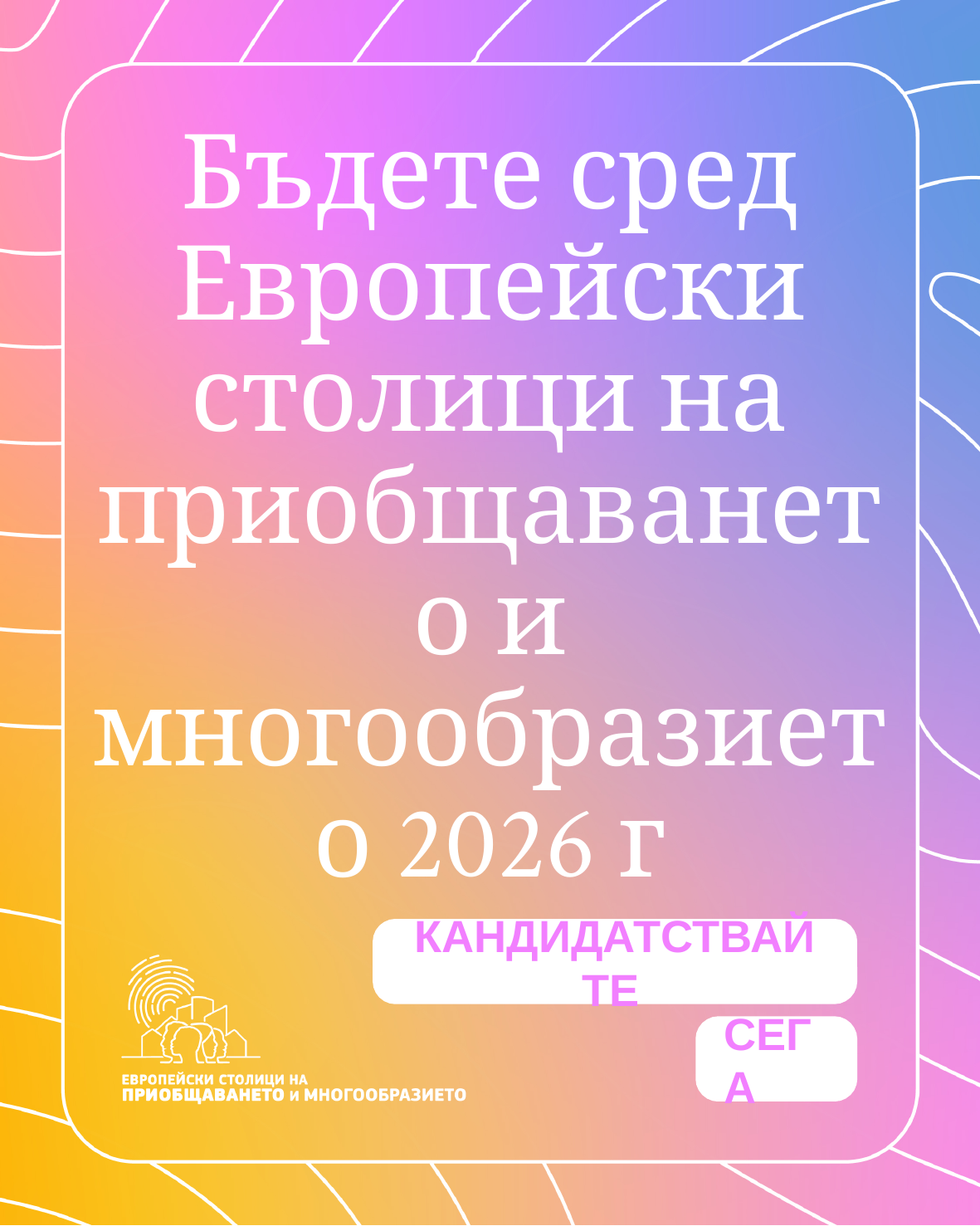

# Бъдете сред Европейски столици на приобщаването и многообразието 2026 г
КАНДИДАТСТВАЙТЕ
СЕГА